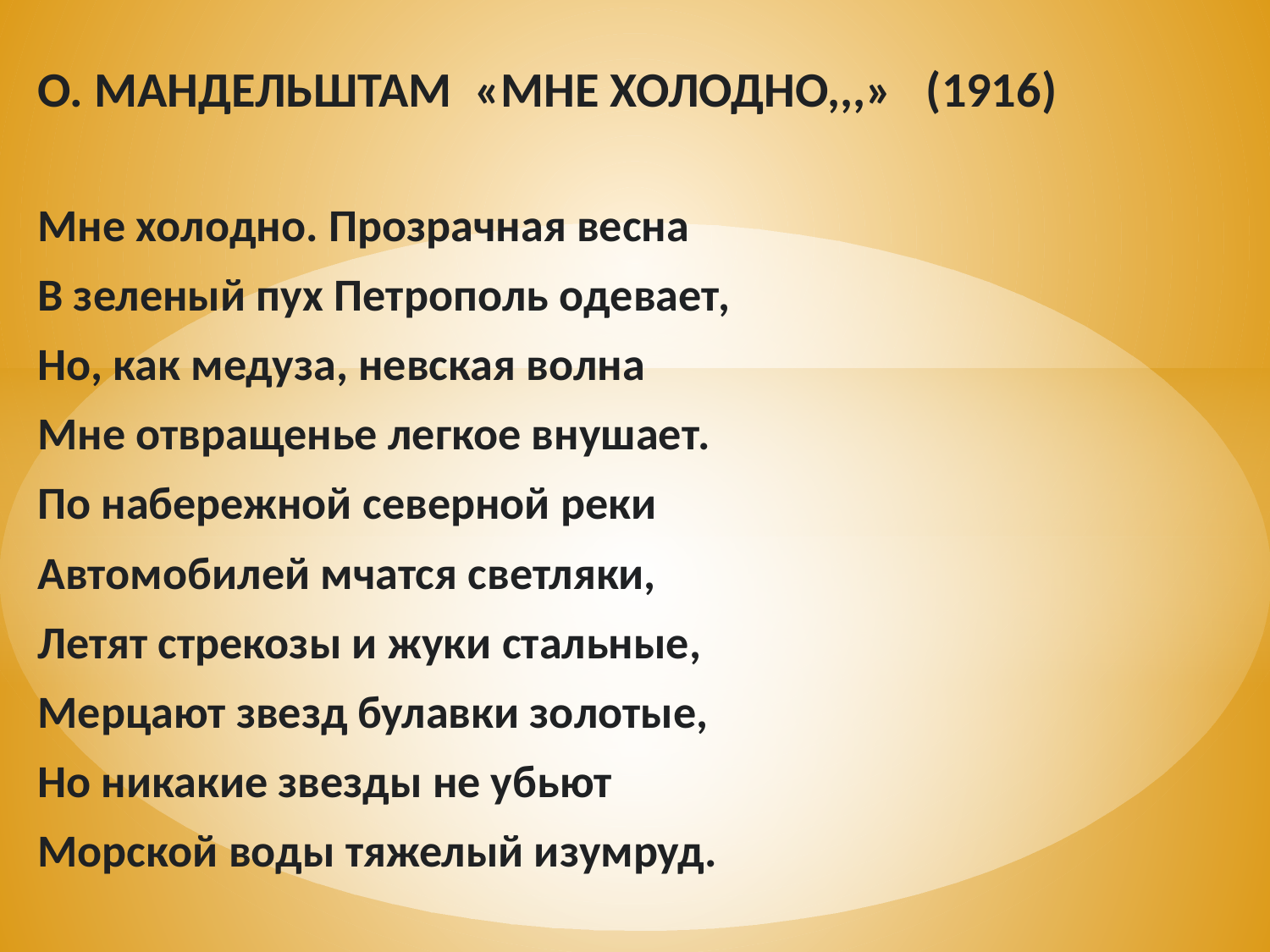

О. МАНДЕЛЬШТАМ  «МНЕ ХОЛОДНО,,,»   (1916)

Мне холодно. Прозрачная весна
В зеленый пух Петрополь одевает,
Но, как медуза, невская волна
Мне отвращенье легкое внушает.
По набережной северной реки
Автомобилей мчатся светляки,
Летят стрекозы и жуки стальные,
Мерцают звезд булавки золотые,
Но никакие звезды не убьют
Морской воды тяжелый изумруд.